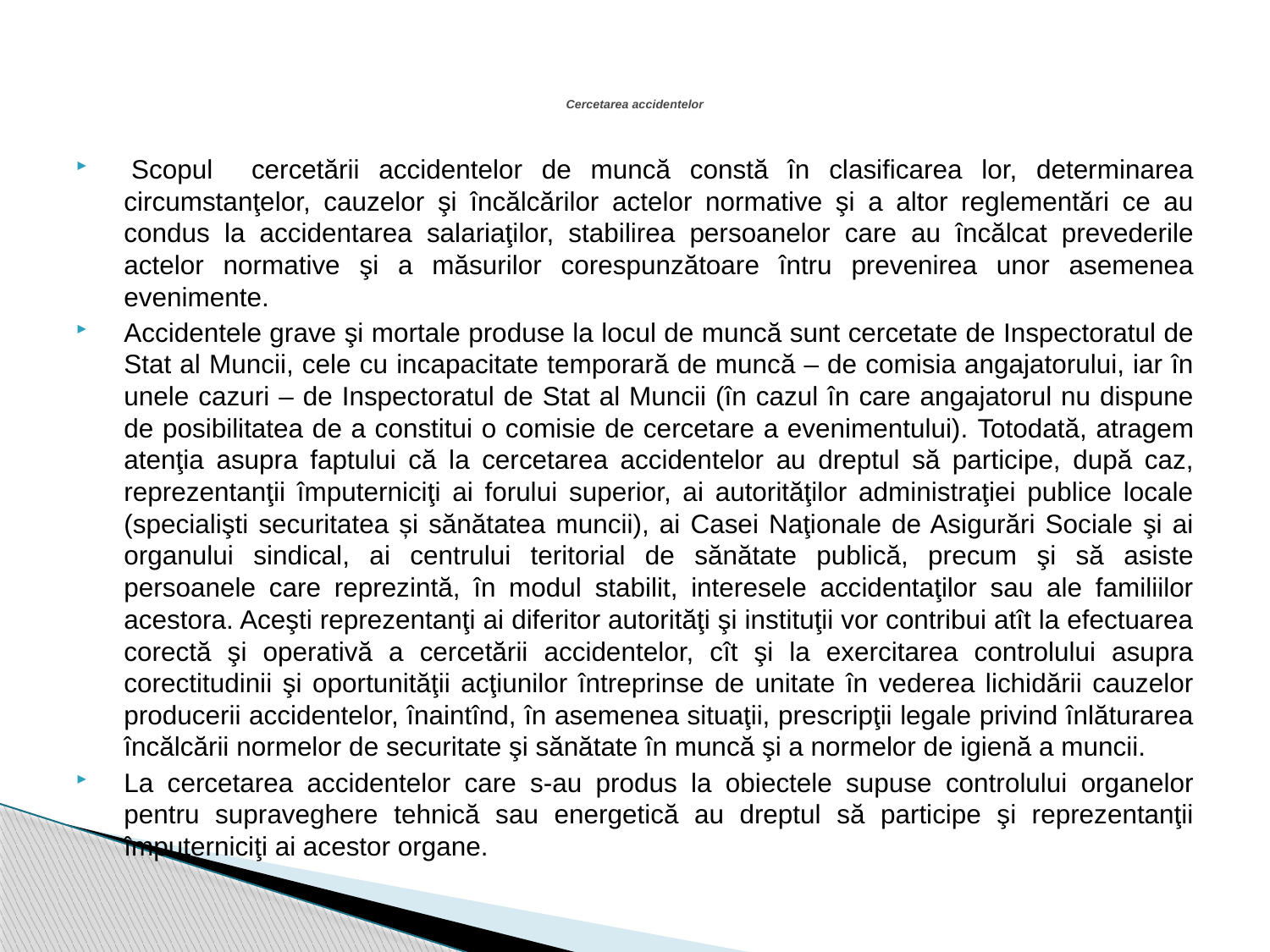

# Cercetarea accidentelor
 Scopul  cercetării accidentelor de muncă constă în clasificarea lor, determinarea circumstanţelor, cauzelor şi încălcărilor actelor normative şi a altor reglementări ce au condus la accidentarea salariaţilor, stabilirea persoanelor care au încălcat prevederile actelor normative şi a măsurilor corespunzătoare întru prevenirea unor asemenea evenimente.
Accidentele grave şi mortale produse la locul de muncă sunt cercetate de Inspectoratul de Stat al Muncii, cele cu incapacitate temporară de muncă – de comisia angajatorului, iar în unele cazuri – de Inspectoratul de Stat al Muncii (în cazul în care angajatorul nu dispune de posibilitatea de a constitui o comisie de cercetare a evenimentului). Totodată, atragem atenţia asupra faptului că la cercetarea accidentelor au dreptul să participe, după caz, reprezentanţii împuterniciţi ai forului superior, ai autorităţilor administraţiei publice locale (specialişti securitatea și sănătatea muncii), ai Casei Naţionale de Asigurări Sociale şi ai organului sindical, ai centrului teritorial de sănătate publică, precum şi să asiste persoanele care reprezintă, în modul stabilit, interesele accidentaţilor sau ale familiilor acestora. Aceşti reprezentanţi ai diferitor autorităţi şi instituţii vor contribui atît la efectuarea corectă şi operativă a cercetării accidentelor, cît şi la exercitarea controlului asupra corectitudinii şi oportunităţii acţiunilor întreprinse de unitate în vederea lichidării cauzelor producerii accidentelor, înaintînd, în asemenea situaţii, prescripţii legale privind înlăturarea încălcării normelor de securitate şi sănătate în muncă şi a normelor de igienă a muncii.
La cercetarea accidentelor care s-au produs la obiectele supuse controlului organelor pentru supraveghere tehnică sau energetică au dreptul să participe şi reprezentanţii împuterniciţi ai acestor organe.